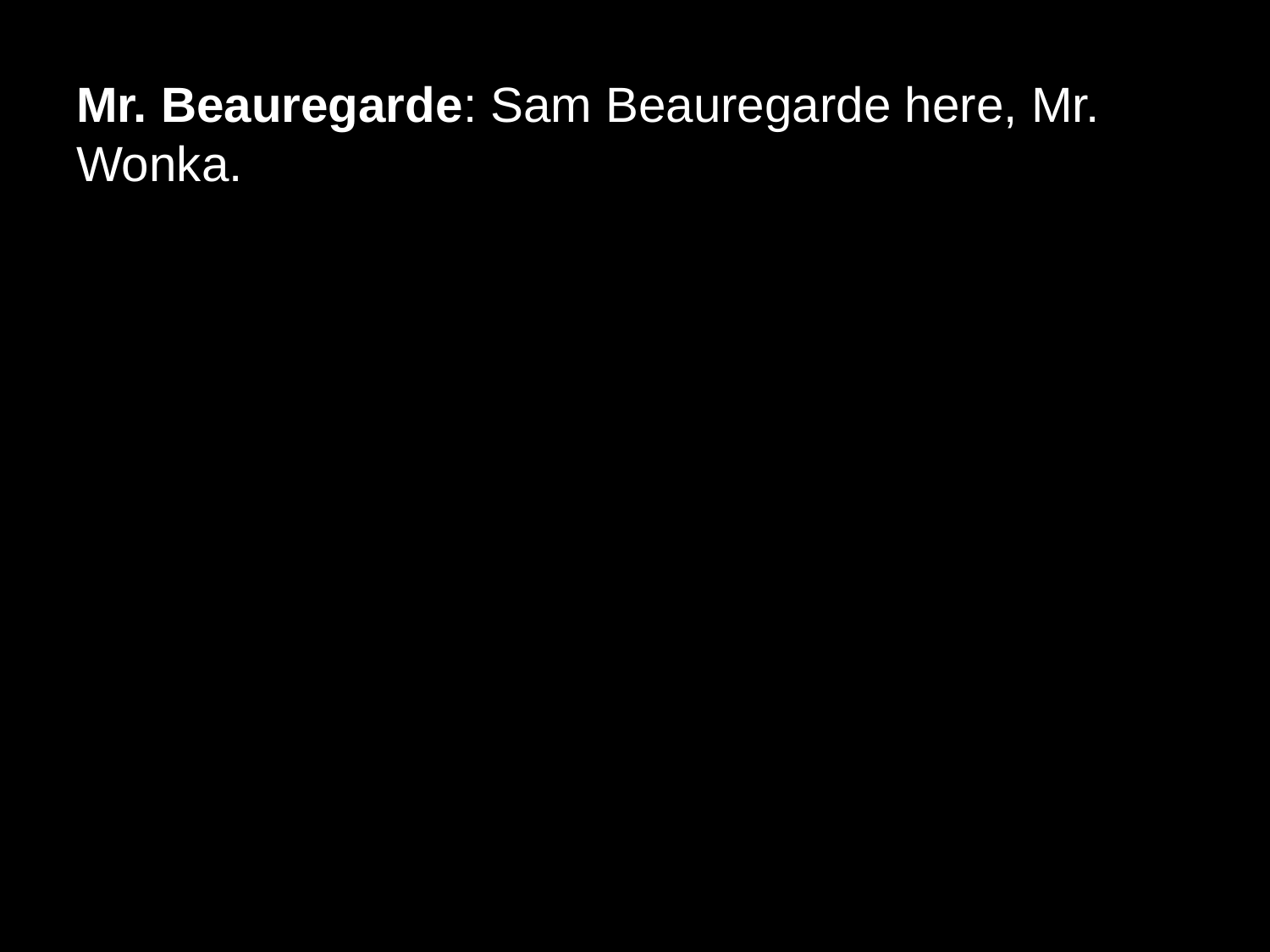

# Mr. Beauregarde: Sam Beauregarde here, Mr. Wonka.